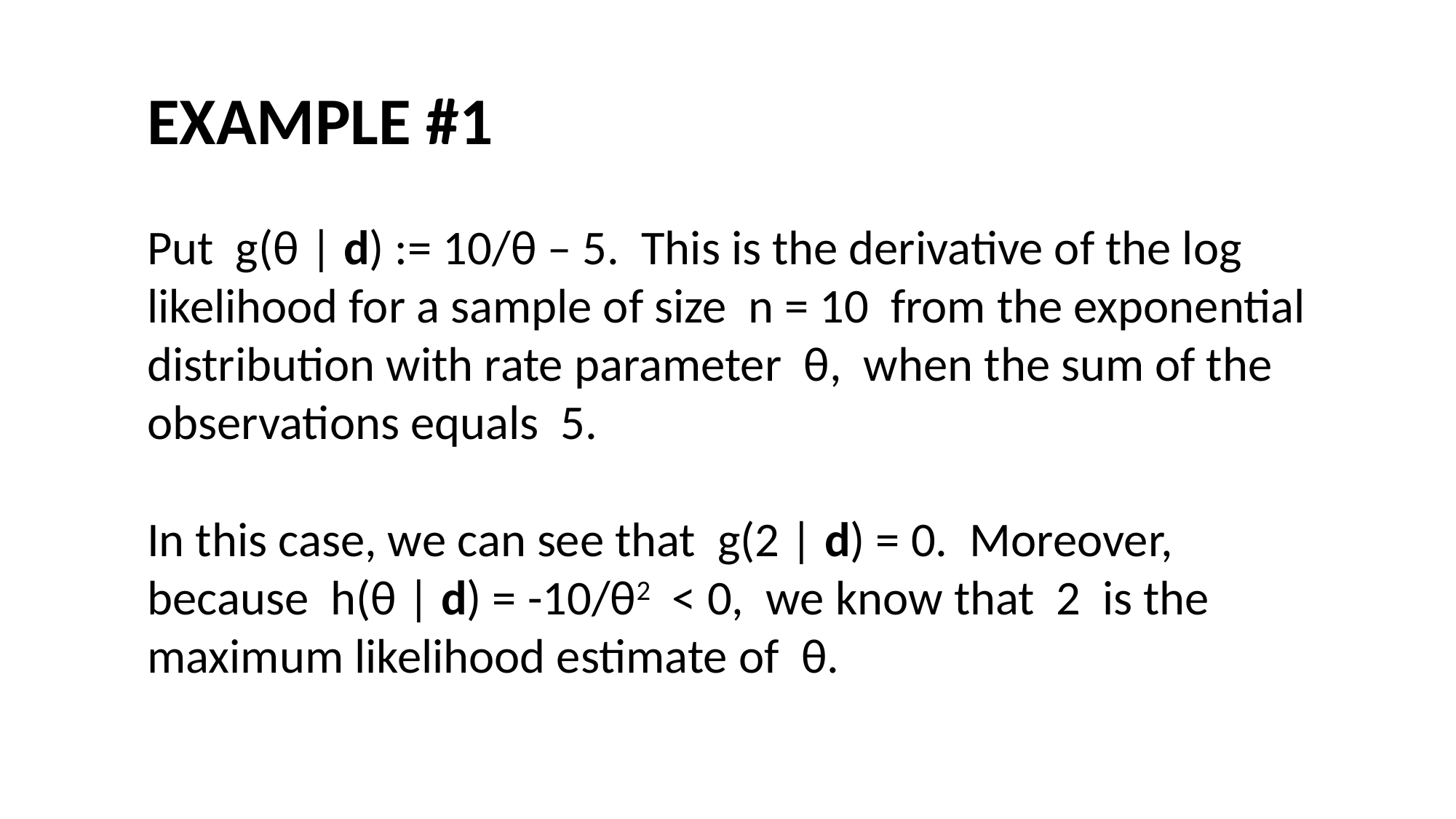

#
EXAMPLE #1

Put  g(θ | d) := 10/θ – 5.  This is the derivative of the log likelihood for a sample of size  n = 10  from the exponential distribution with rate parameter  θ,  when the sum of the observations equals  5.

In this case, we can see that  g(2 | d) = 0.  Moreover, because  h(θ | d) = -10/θ2  < 0,  we know that  2  is the maximum likelihood estimate of  θ.